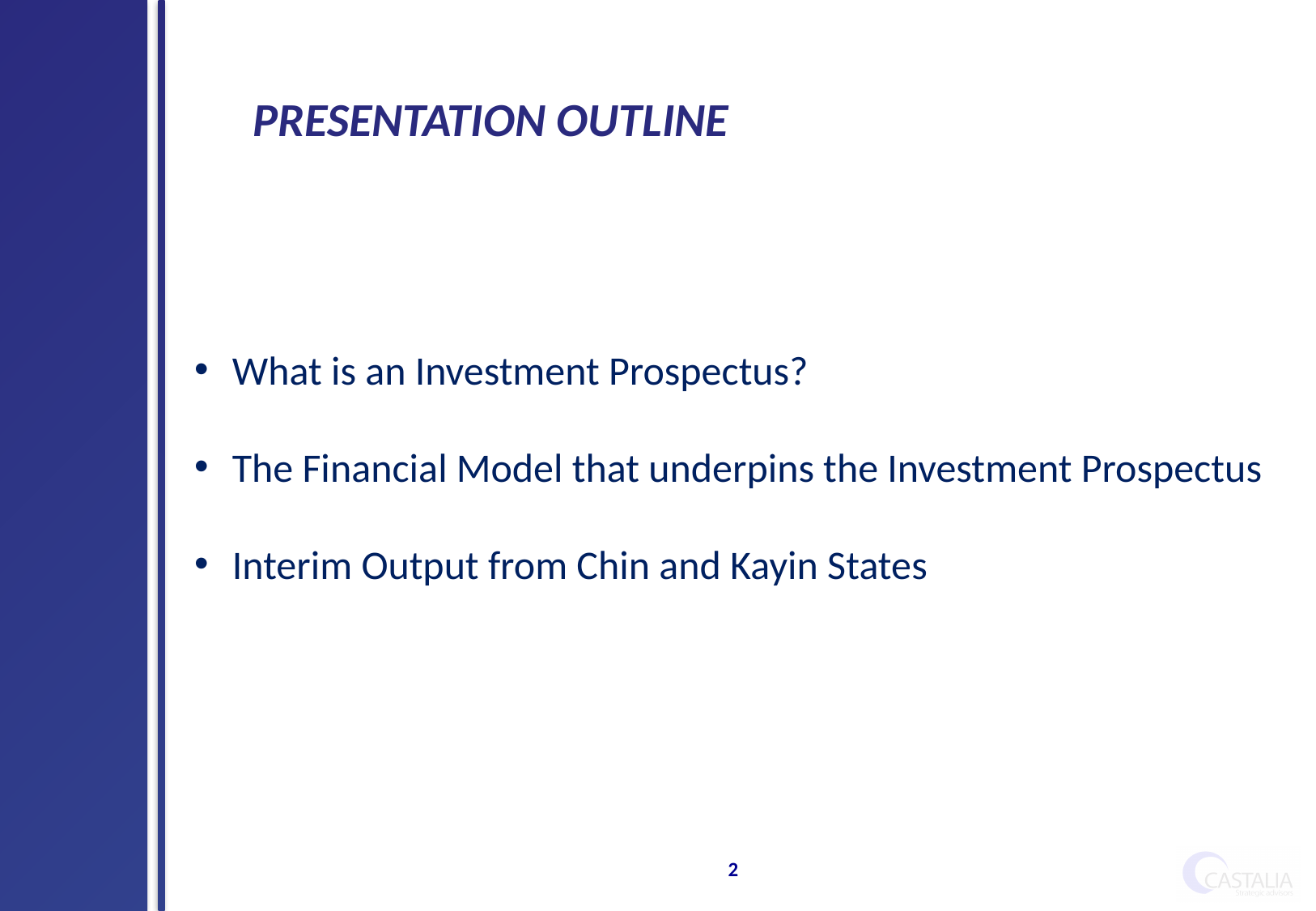

# PRESENTATION outline
What is an Investment Prospectus?
The Financial Model that underpins the Investment Prospectus
Interim Output from Chin and Kayin States

2